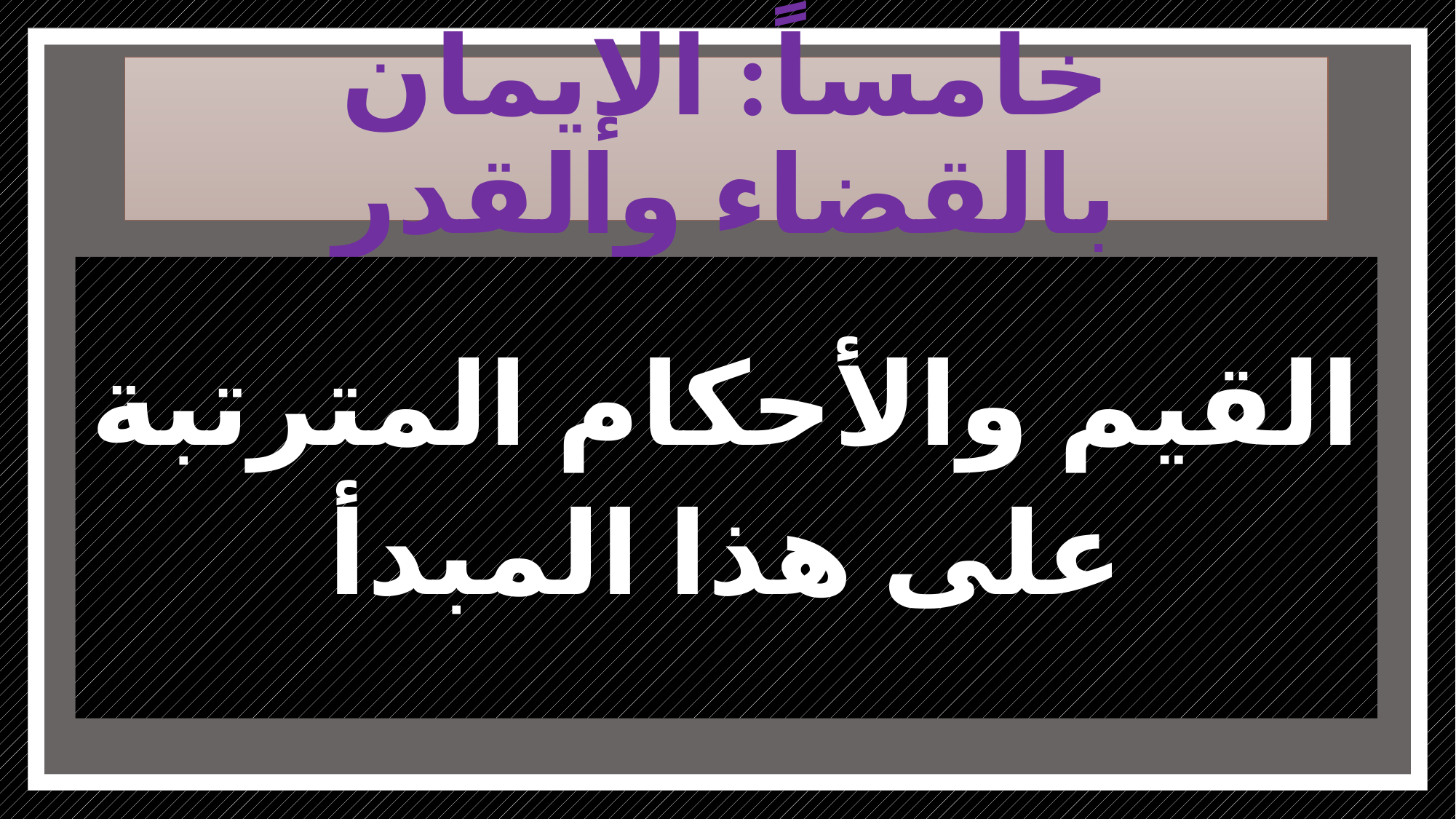

# خامساً: الإيمان بالقضاء والقدر

القيم والأحكام المترتبة
على هذا المبدأ